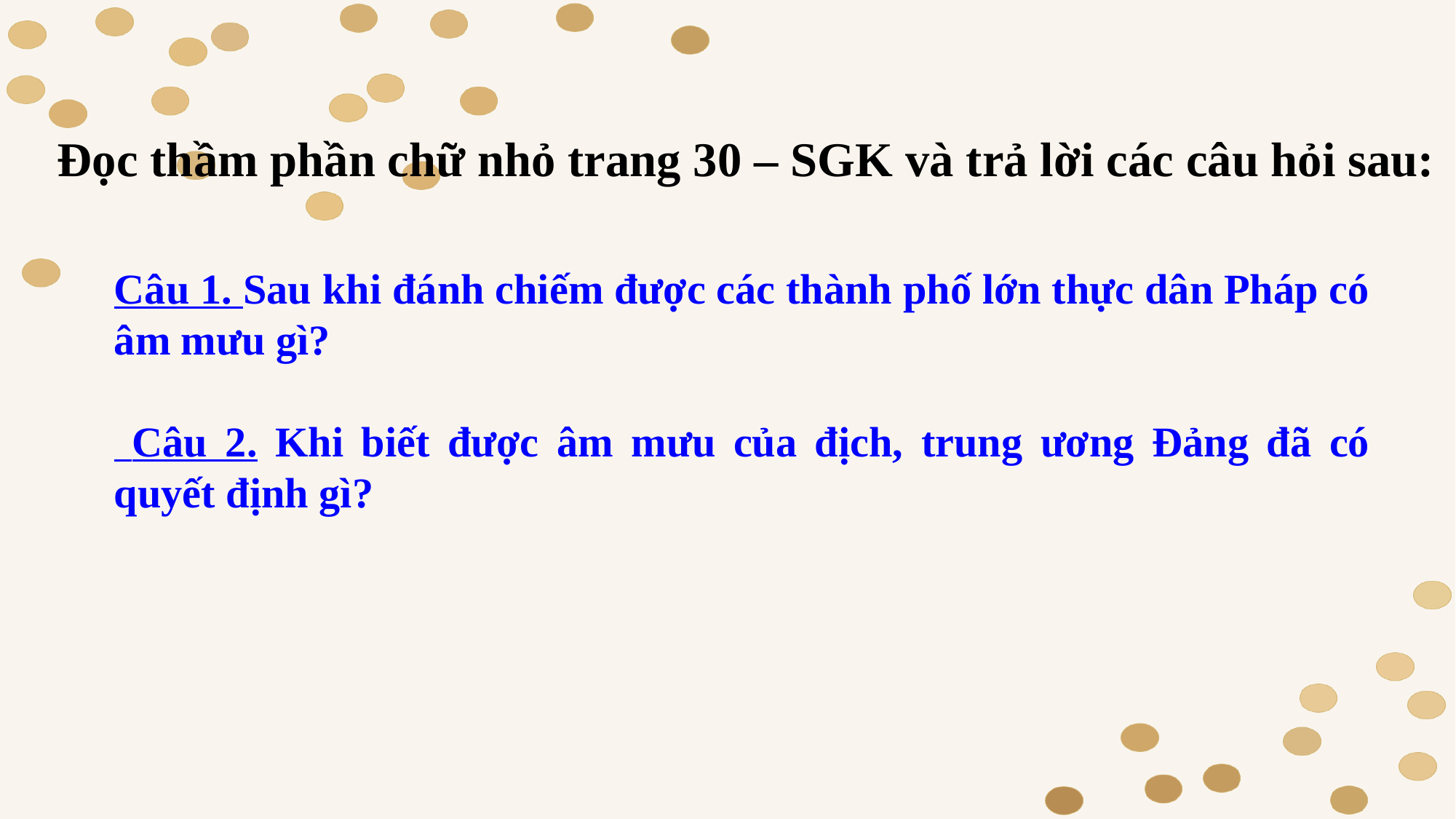

Đọc thầm phần chữ nhỏ trang 30 – SGK và trả lời các câu hỏi sau:
Câu 1. Sau khi đánh chiếm được các thành phố lớn thực dân Pháp có âm mưu gì?

 Câu 2. Khi biết được âm mưu của địch, trung ương Đảng đã có quyết định gì?